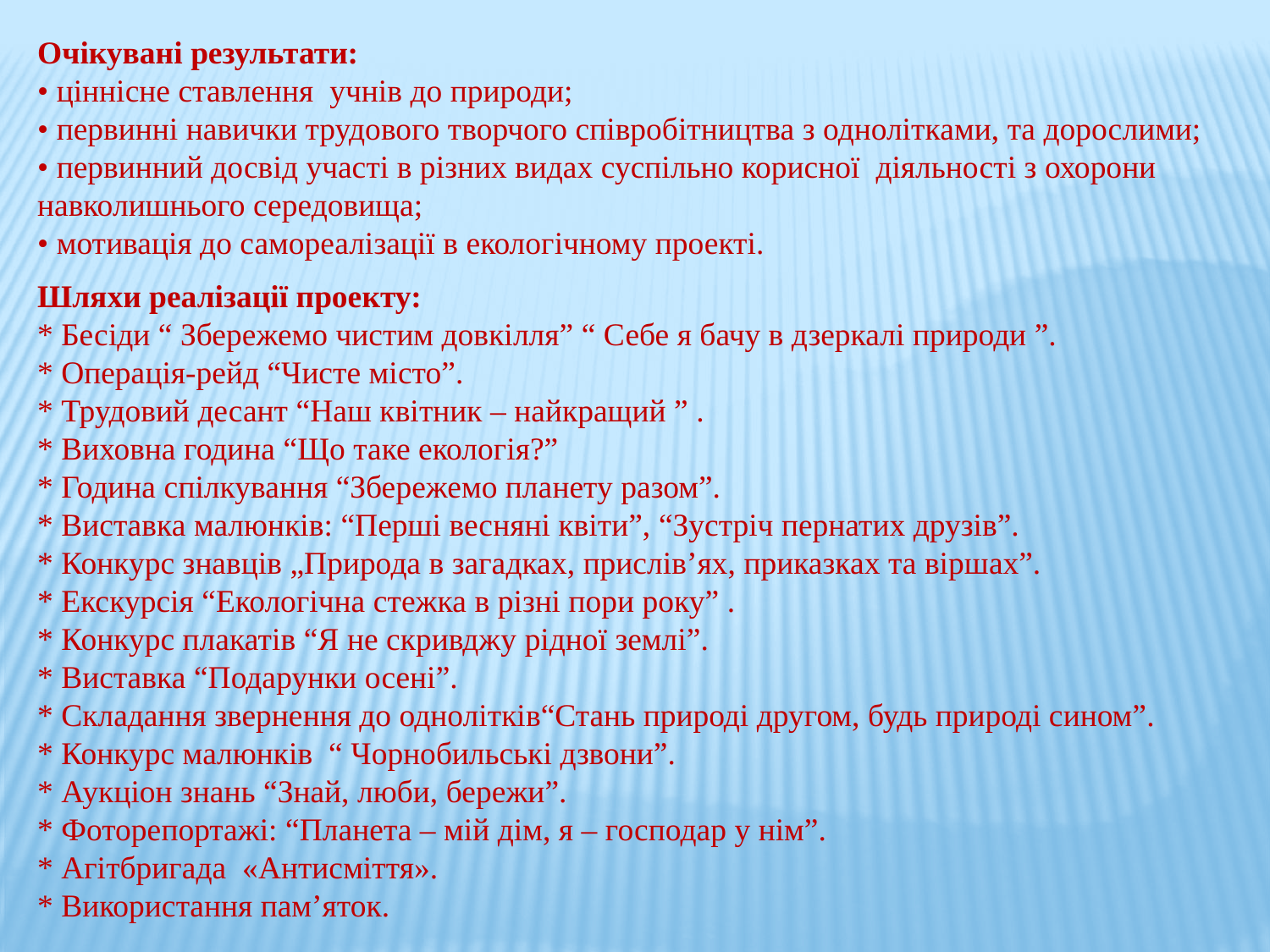

Очікувані результати:
• ціннісне ставлення  учнів до природи;
• первинні навички трудового творчого співробітництва з однолітками, та дорослими;
• первинний досвід участі в різних видах суспільно корисної  діяльності з охорони навколишнього середовища;
• мотивація до самореалізації в екологічному проекті.
Шляхи реалізації проекту:
* Бесіди “ Збережемо чистим довкілля” “ Себе я бачу в дзеркалі природи ”.
* Операція-рейд “Чисте місто”.
* Трудовий десант “Наш квітник – найкращий ” .
* Виховна година “Що таке екологія?”
* Година спілкування “Збережемо планету разом”.
* Виставка малюнків: “Перші весняні квіти”, “Зустріч пернатих друзів”.
* Конкурс знавців „Природа в загадках, прислів’ях, приказках та віршах”.
* Екскурсія “Екологічна стежка в різні пори року” .
* Конкурс плакатів “Я не скривджу рідної землі”.
* Виставка “Подарунки осені”.
* Складання звернення до однолітків“Стань природі другом, будь природі сином”.
* Конкурс малюнків  “ Чорнобильські дзвони”.
* Аукціон знань “Знай, люби, бережи”.
* Фоторепортажі: “Планета – мій дім, я – господар у нім”.
* Агітбригада  «Антисміття».
* Використання пам’яток.